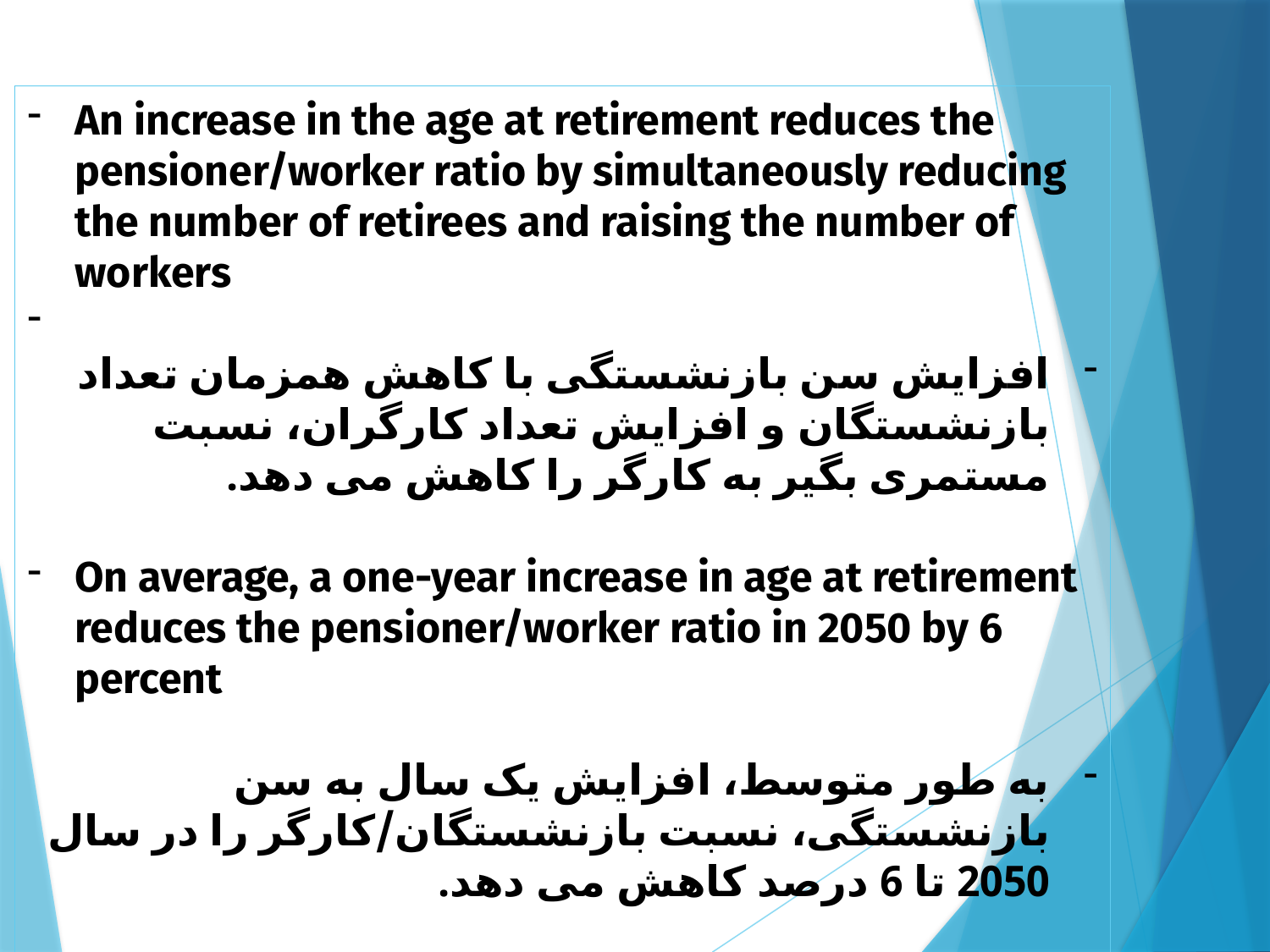

An increase in the age at retirement reduces the pensioner/worker ratio by simultaneously reducing the number of retirees and raising the number of workers

افزایش سن بازنشستگی با کاهش همزمان تعداد بازنشستگان و افزایش تعداد کارگران، نسبت مستمری بگیر به کارگر را کاهش می دهد.

On average, a one-year increase in age at retirement reduces the pensioner/worker ratio in 2050 by 6 percent

به طور متوسط، افزایش یک سال به سن بازنشستگی، نسبت بازنشستگان/کارگر را در سال 2050 تا 6 درصد کاهش می دهد.